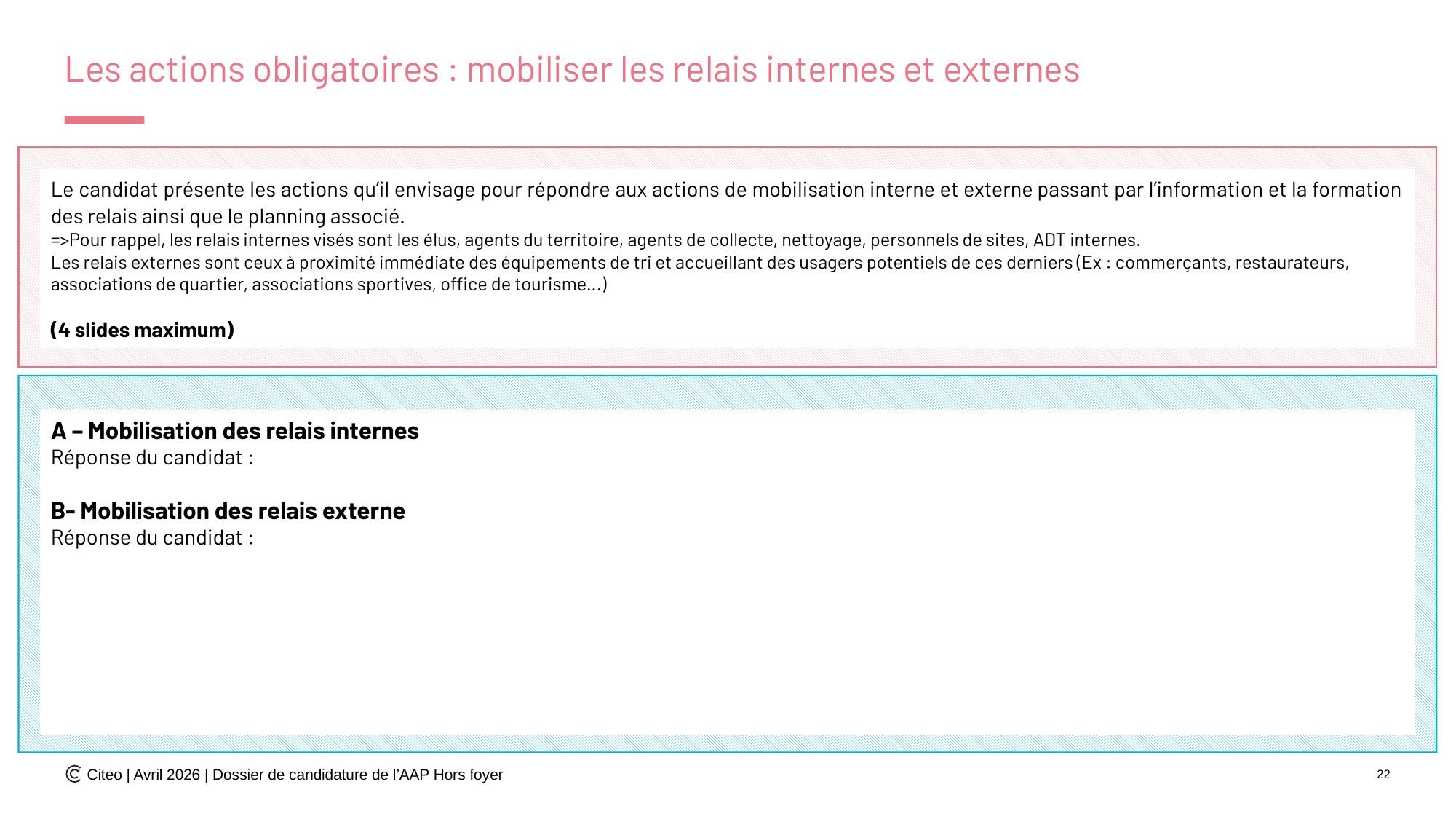

# Les actions obligatoires : mobiliser les relais internes et externes

Le candidat présente les actions qu’il envisage pour répondre aux actions de mobilisation interne et externe passant par l’information et la formation des relais ainsi que le planning associé.
=>Pour rappel, les relais internes visés sont les élus, agents du territoire, agents de collecte, nettoyage, personnels de sites, ADT internes.
Les relais externes sont ceux à proximité immédiate des équipements de tri et accueillant des usagers potentiels de ces derniers (Ex : commerçants, restaurateurs, associations de quartier, associations sportives, office de tourisme...)

(4 slides maximum)

A – Mobilisation des relais internes
Réponse du candidat :

B- Mobilisation des relais externe
Réponse du candidat :

Citeo | Avril 2026 | Dossier de candidature de l’AAP Hors foyer
22